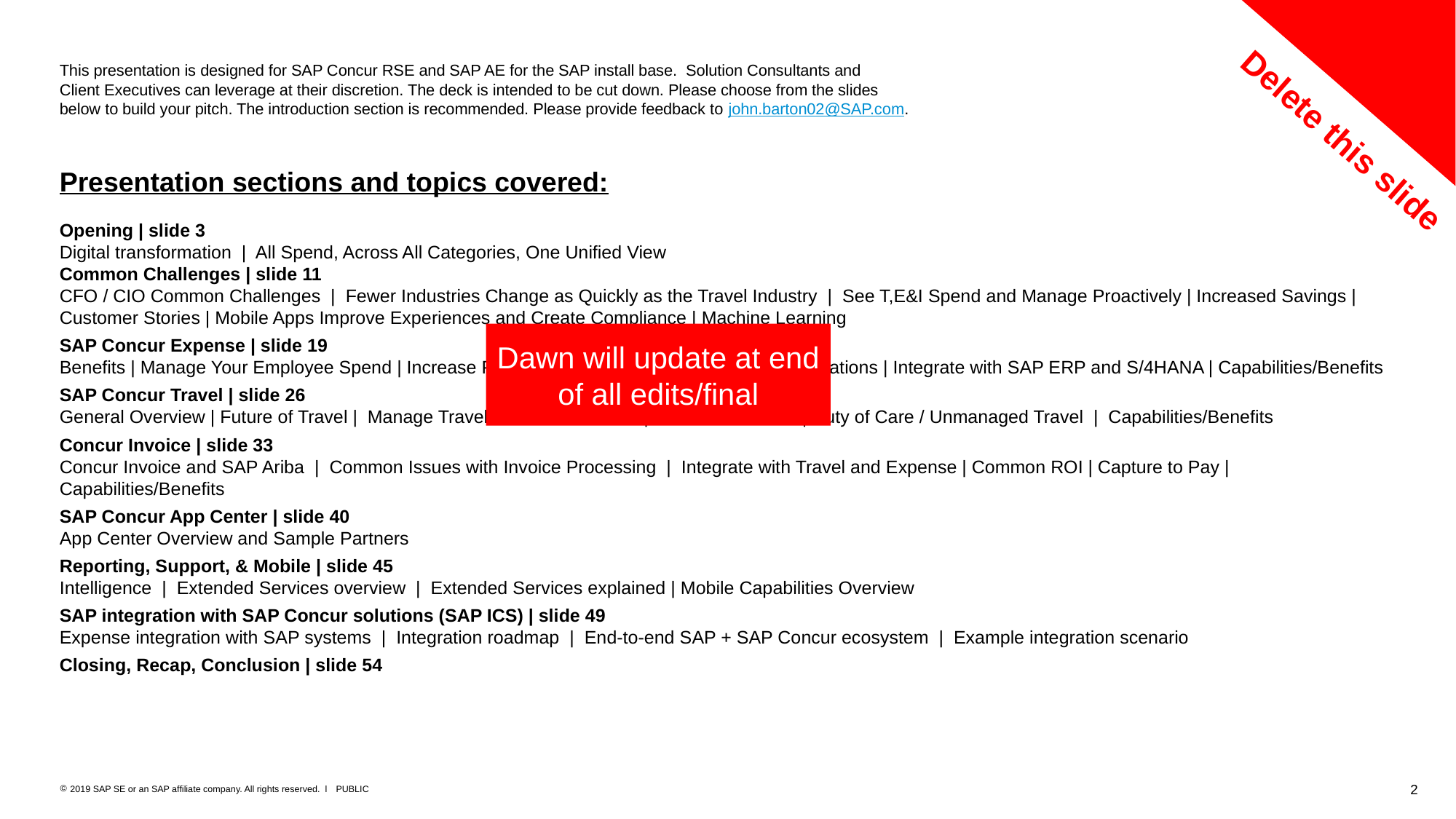

This presentation is designed for SAP Concur RSE and SAP AE for the SAP install base.  Solution Consultants and
Client Executives can leverage at their discretion. The deck is intended to be cut down. Please choose from the slides
below to build your pitch. The introduction section is recommended. Please provide feedback to john.barton02@SAP.com.
Presentation sections and topics covered:

Opening | slide 3
Digital transformation  |  All Spend, Across All Categories, One Unified View
Common Challenges | slide 11
CFO / CIO Common Challenges  |  Fewer Industries Change as Quickly as the Travel Industry  |  See T,E&I Spend and Manage Proactively | Increased Savings | Customer Stories | Mobile Apps Improve Experiences and Create Compliance | Machine Learning
SAP Concur Expense | slide 19
Benefits | Manage Your Employee Spend | Increase Productivity | Integrate Best-in-Class Applications | Integrate with SAP ERP and S/4HANA | Capabilities/Benefits
SAP Concur Travel | slide 26
General Overview | Future of Travel |  Manage Travel Like Never Before | Unmatched Value | Duty of Care / Unmanaged Travel  |  Capabilities/Benefits
Concur Invoice | slide 33
Concur Invoice and SAP Ariba  |  Common Issues with Invoice Processing  |  Integrate with Travel and Expense | Common ROI | Capture to Pay | Capabilities/Benefits
SAP Concur App Center | slide 40
App Center Overview and Sample Partners
Reporting, Support, & Mobile | slide 45
Intelligence  |  Extended Services overview  |  Extended Services explained | Mobile Capabilities Overview
SAP integration with SAP Concur solutions (SAP ICS) | slide 49
Expense integration with SAP systems  |  Integration roadmap  |  End-to-end SAP + SAP Concur ecosystem  |  Example integration scenario
Closing, Recap, Conclusion | slide 54

Delete this slide
Dawn will update at end of all edits/final